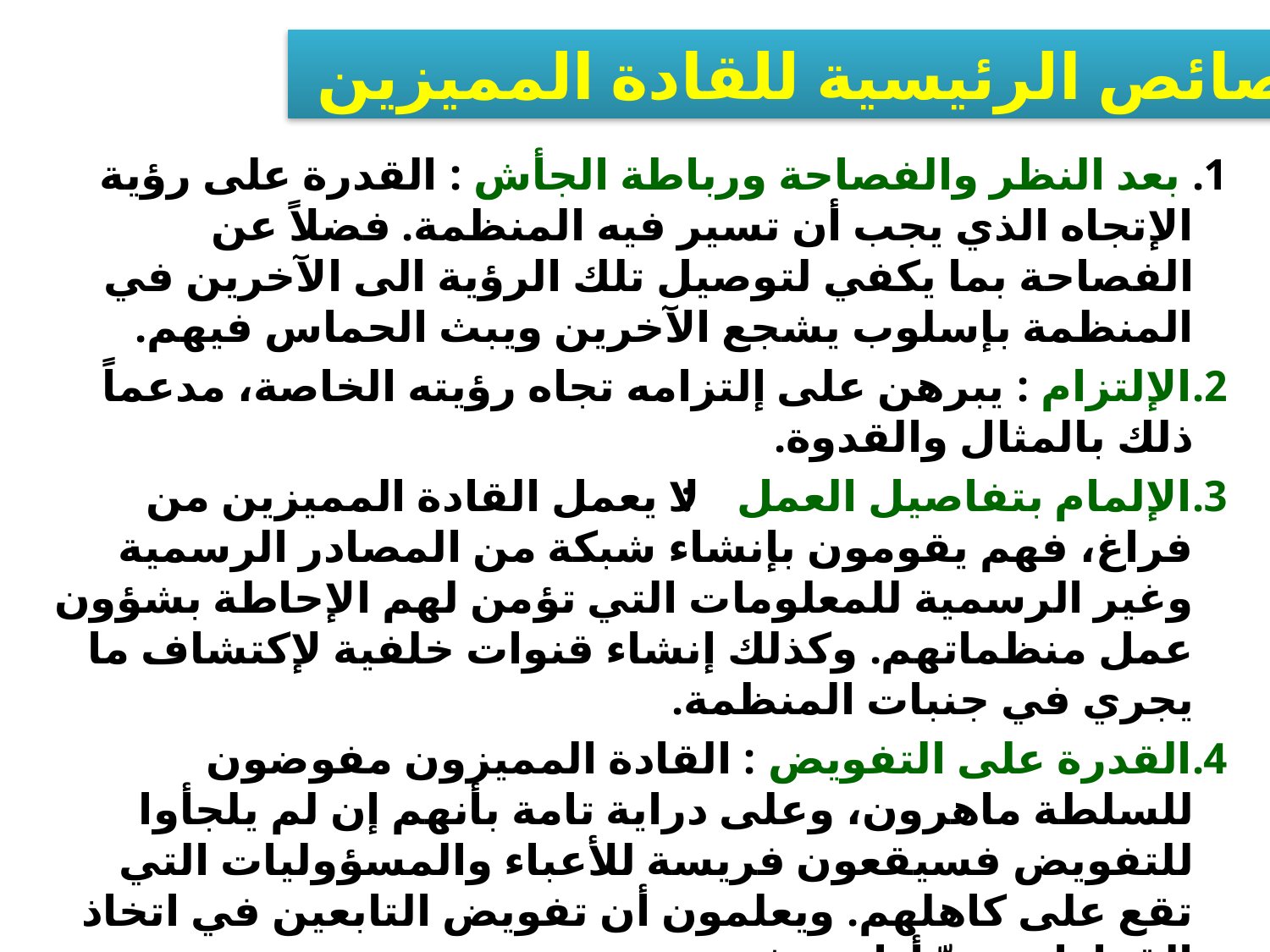

الخصائص الرئيسية للقادة المميزين
 بعد النظر والفصاحة ورباطة الجأش : القدرة على رؤية الإتجاه الذي يجب أن تسير فيه المنظمة. فضلاً عن الفصاحة بما يكفي لتوصيل تلك الرؤية الى الآخرين في المنظمة بإسلوب يشجع الآخرين ويبث الحماس فيهم.
الإلتزام : يبرهن على إلتزامه تجاه رؤيته الخاصة، مدعماً ذلك بالمثال والقدوة.
الإلمام بتفاصيل العمل : لا يعمل القادة المميزين من فراغ، فهم يقومون بإنشاء شبكة من المصادر الرسمية وغير الرسمية للمعلومات التي تؤمن لهم الإحاطة بشؤون عمل منظماتهم. وكذلك إنشاء قنوات خلفية لإكتشاف ما يجري في جنبات المنظمة.
القدرة على التفويض : القادة المميزون مفوضون للسلطة ماهرون، وعلى دراية تامة بأنهم إن لم يلجأوا للتفويض فسيقعون فريسة للأعباء والمسؤوليات التي تقع على كاهلهم. ويعلمون أن تفويض التابعين في اتخاذ القرارات يعدّ أداة تحفيزية جيدة.
الذكاء في إستخدام القوة : إن القادة المميزين يميلون الى تحري الذكاء في إستخدام جوانب القوة لديهم، من المهارة والمرونة، والدفع بالأفكار الواحدة تلو الأخرى في كل مرة، حتى تظهر كأنها عرضية أو طارئة بالنسبة للأفكار الأخرى.